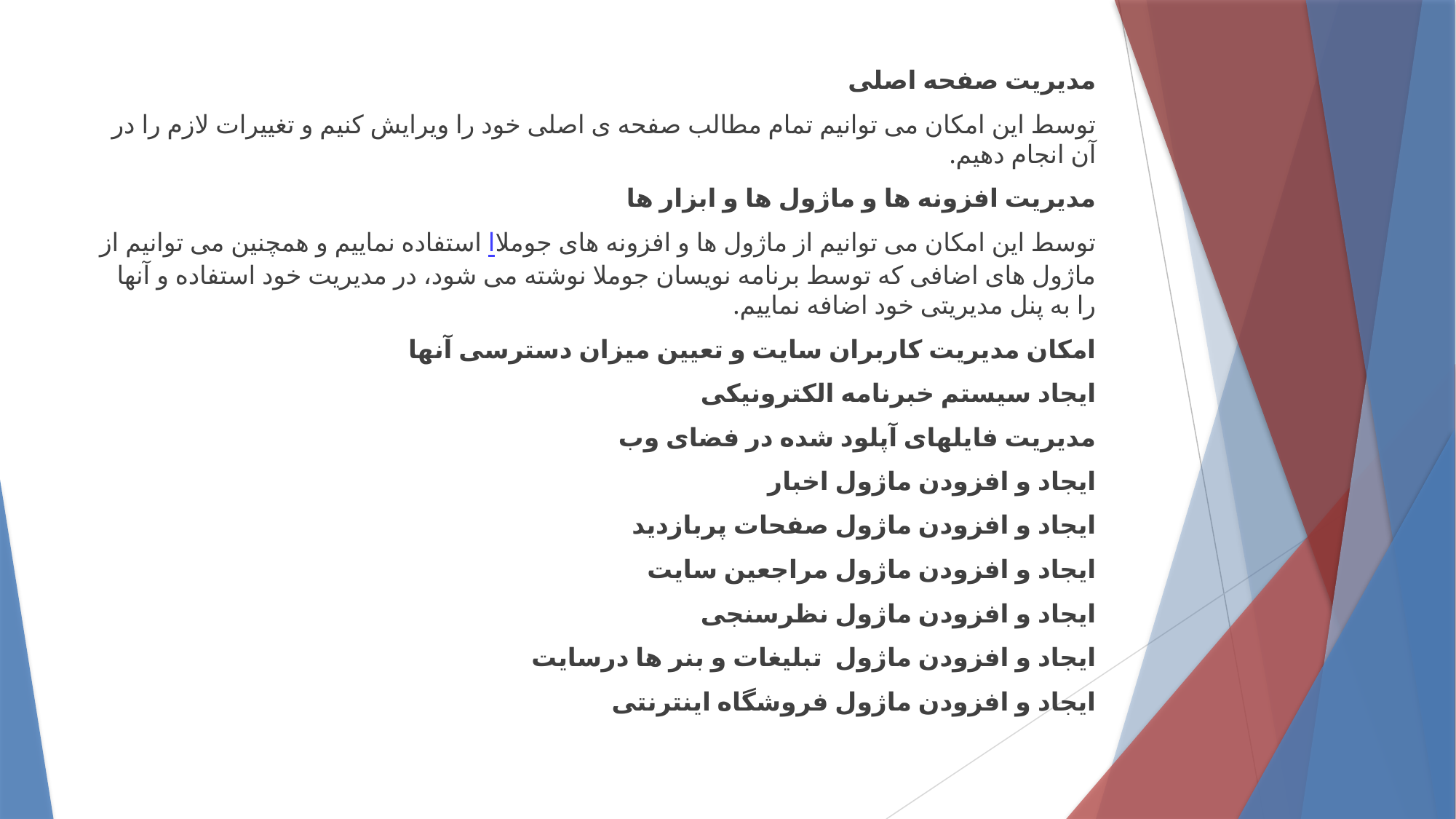

مدیریت صفحه اصلی
توسط این امکان می توانیم تمام مطالب صفحه ی اصلی خود را ویرایش کنیم و تغییرات لازم را در آن انجام دهیم.
مدیریت افزونه ها و ماژول ها و ابزار ها
توسط این امکان می توانیم از ماژول ها و افزونه های جوملاا استفاده نماییم و همچنین می توانیم از ماژول های اضافی که توسط برنامه نویسان جوملا نوشته می شود، در مدیریت خود استفاده و آنها را به پنل مدیریتی خود اضافه نماییم.
امکان مدیریت کاربران سایت و تعیین میزان دسترسی آنها
ایجاد سیستم خبرنامه الکترونیکی
مدیریت فایلهای آپلود شده در فضای وب
ایجاد و افزودن ماژول اخبار
ایجاد و افزودن ماژول صفحات پربازدید
ایجاد و افزودن ماژول مراجعین سایت
ایجاد و افزودن ماژول نظرسنجی
ایجاد و افزودن ماژول  تبلیغات و بنر ها درسایت
ایجاد و افزودن ماژول فروشگاه اینترنتی